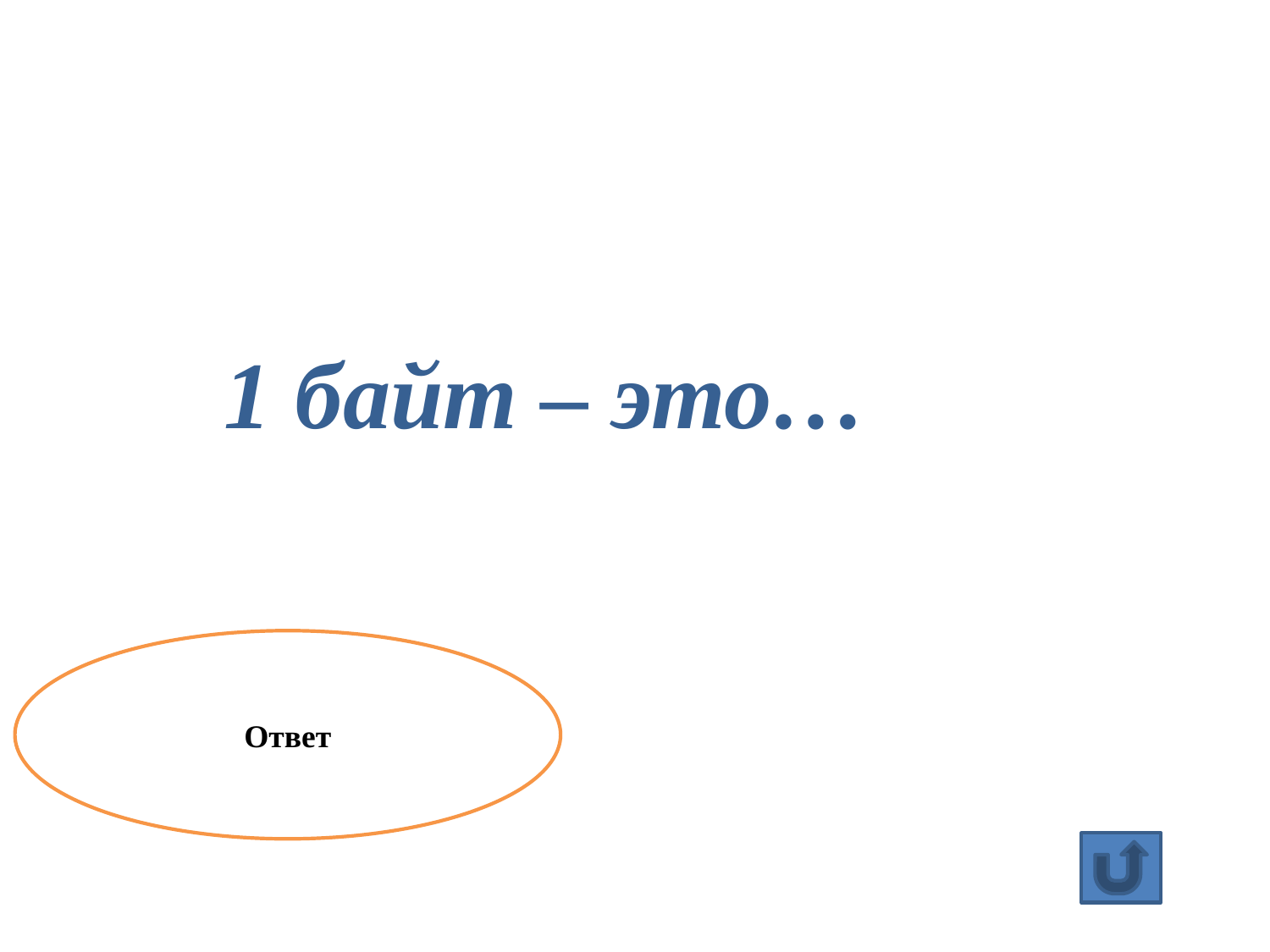

1 байт – это…
Ответ
8 бит